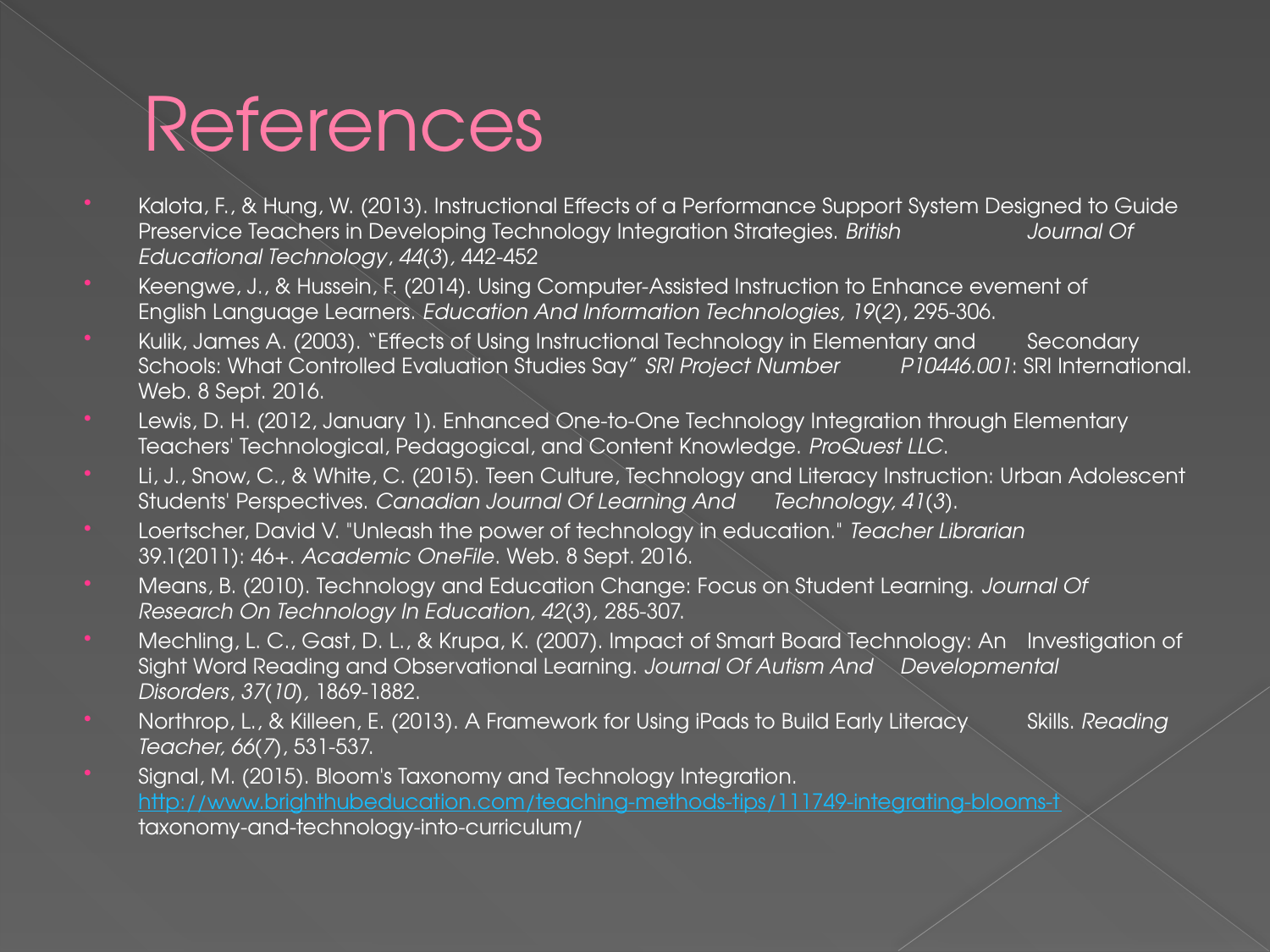

# References
Kalota, F., & Hung, W. (2013). Instructional Effects of a Performance Support System Designed to Guide Preservice Teachers in Developing Technology Integration Strategies. British 	Journal Of Educational Technology, 44(3), 442-452
Keengwe, J., & Hussein, F. (2014). Using Computer-Assisted Instruction to Enhance evement of 	English Language Learners. Education And Information Technologies, 19(2), 295-306.
Kulik, James A. (2003). “Effects of Using Instructional Technology in Elementary and 	Secondary Schools: What Controlled Evaluation Studies Say” SRI Project Number 	P10446.001: SRI International. Web. 8 Sept. 2016.
Lewis, D. H. (2012, January 1). Enhanced One-to-One Technology Integration through Elementary Teachers' Technological, Pedagogical, and Content Knowledge. ProQuest LLC.
Li, J., Snow, C., & White, C. (2015). Teen Culture, Technology and Literacy Instruction: Urban Adolescent Students' Perspectives. Canadian Journal Of Learning And 	Technology, 41(3).
Loertscher, David V. "Unleash the power of technology in education." Teacher Librarian 	39.1(2011): 46+. Academic OneFile. Web. 8 Sept. 2016.
Means, B. (2010). Technology and Education Change: Focus on Student Learning. Journal Of 	Research On Technology In Education, 42(3), 285-307.
Mechling, L. C., Gast, D. L., & Krupa, K. (2007). Impact of Smart Board Technology: An 	Investigation of Sight Word Reading and Observational Learning. Journal Of Autism And 	Developmental Disorders, 37(10), 1869-1882.
Northrop, L., & Killeen, E. (2013). A Framework for Using iPads to Build Early Literacy 	Skills. Reading Teacher, 66(7), 531-537.
Signal, M. (2015). Bloom's Taxonomy and Technology Integration. 	http://www.brighthubeducation.com/teaching-methods-tips/111749-integrating-blooms-t	taxonomy-and-technology-into-curriculum/